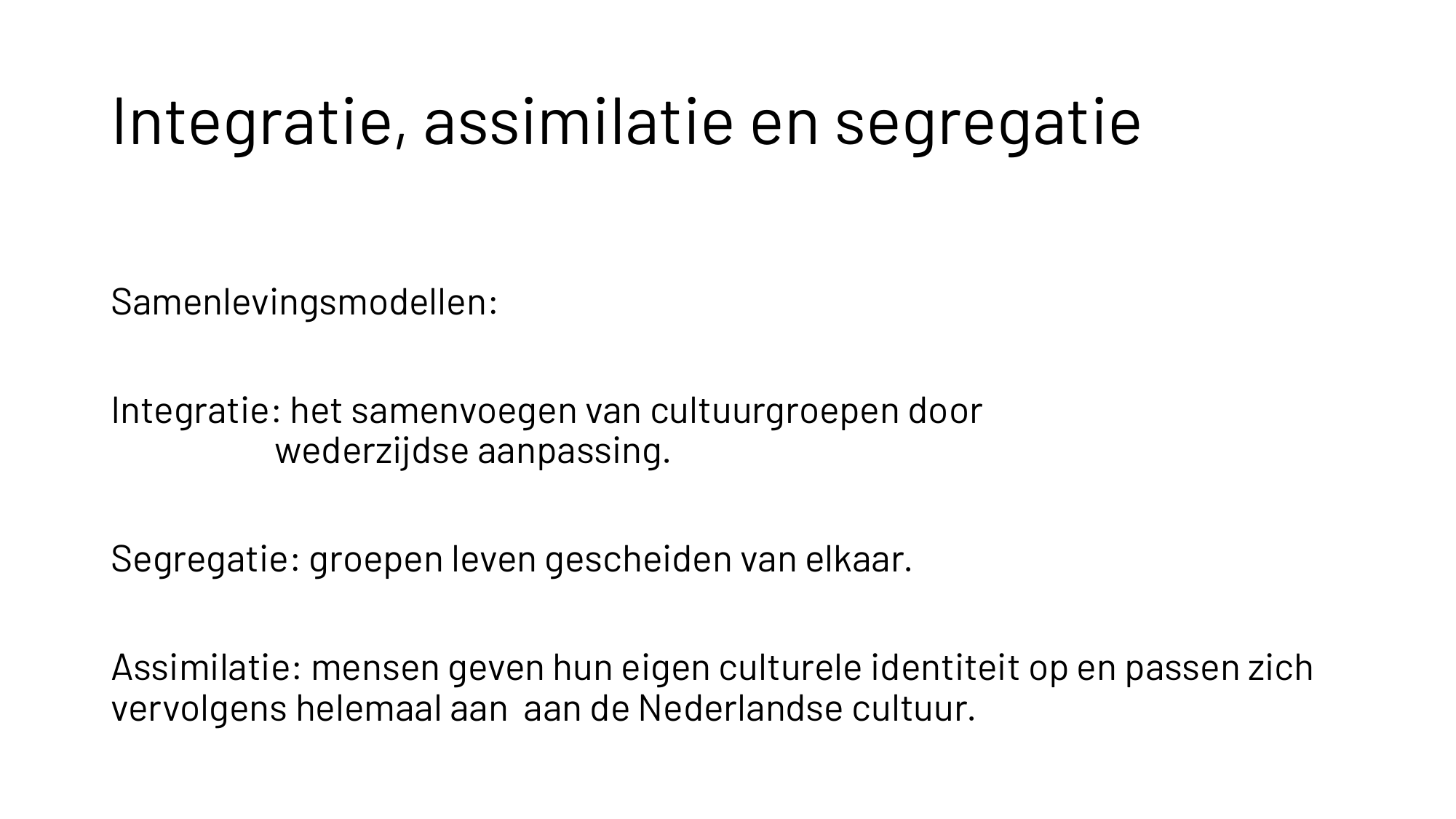

# Integratie, assimilatie en segregatie

Samenlevingsmodellen:

Integratie: het samenvoegen van cultuurgroepen door
                      wederzijdse aanpassing.

Segregatie: groepen leven gescheiden van elkaar.

Assimilatie: mensen geven hun eigen culturele identiteit op en passen zich vervolgens helemaal aan  aan de Nederlandse cultuur.